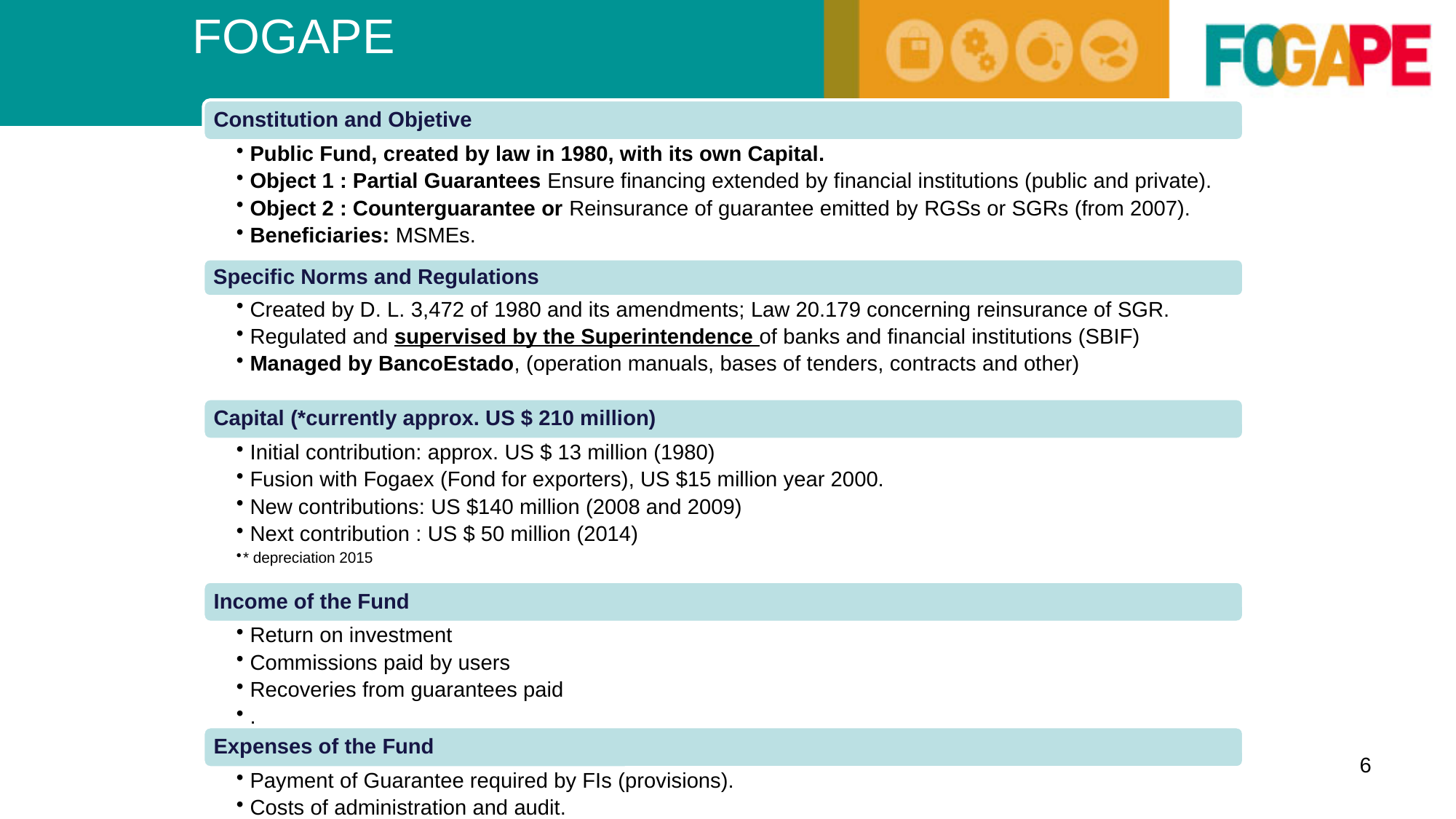

FOGAPE
Constitution and Objetive
Public Fund, created by law in 1980, with its own Capital.
Object 1 : Partial Guarantees Ensure financing extended by financial institutions (public and private).
Object 2 : Counterguarantee or Reinsurance of guarantee emitted by RGSs or SGRs (from 2007).
Beneficiaries: MSMEs.
Specific Norms and Regulations
Created by D. L. 3,472 of 1980 and its amendments; Law 20.179 concerning reinsurance of SGR.
Regulated and supervised by the Superintendence of banks and financial institutions (SBIF)
Managed by BancoEstado, (operation manuals, bases of tenders, contracts and other)
Capital (*currently approx. US $ 210 million)
Initial contribution: approx. US $ 13 million (1980)
Fusion with Fogaex (Fond for exporters), US $15 million year 2000.
New contributions: US $140 million (2008 and 2009)
Next contribution : US $ 50 million (2014)
* depreciation 2015
Income of the Fund
Return on investment
Commissions paid by users
Recoveries from guarantees paid
.
Expenses of the Fund
Payment of Guarantee required by FIs (provisions).
Costs of administration and audit.
6